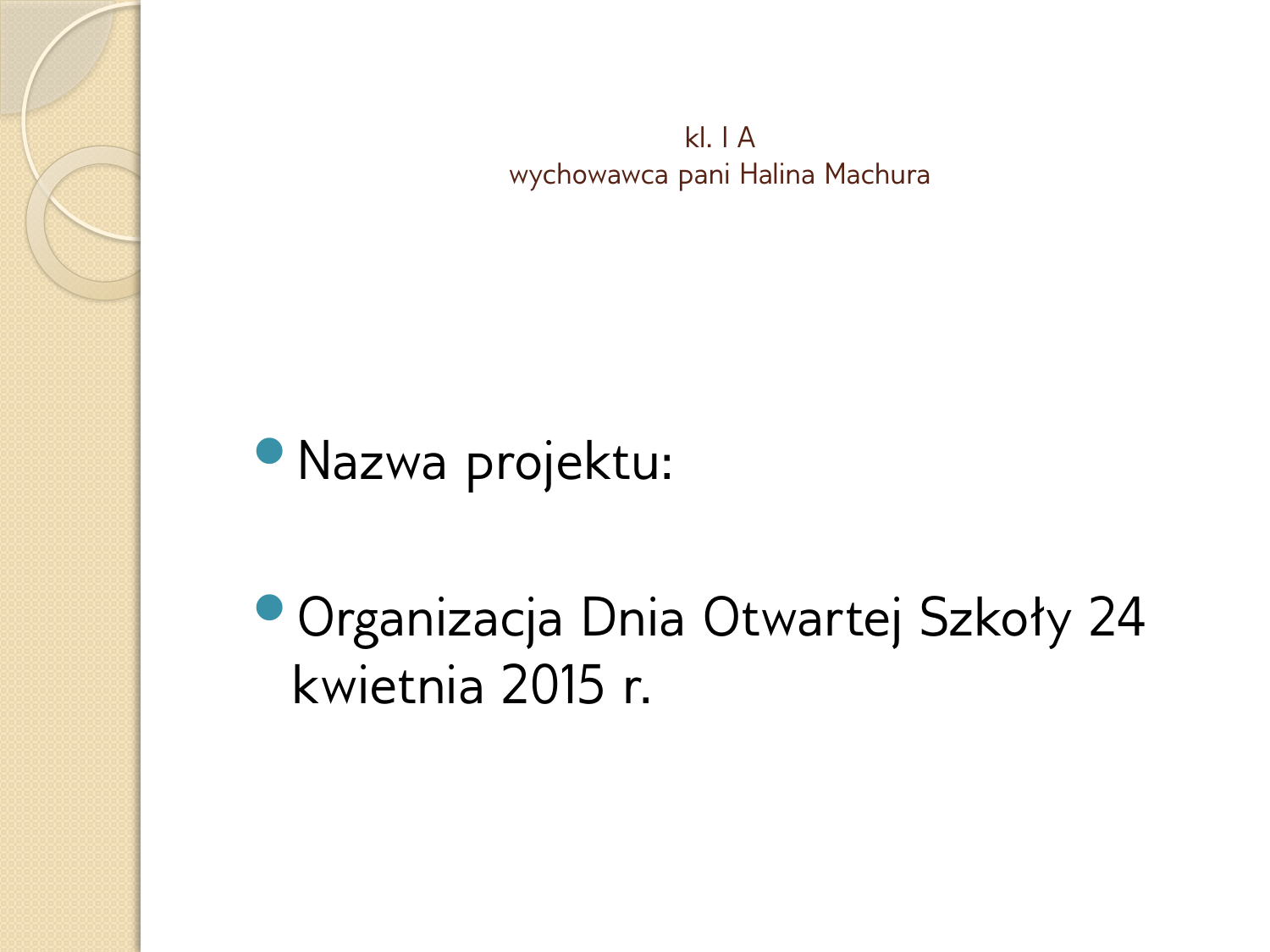

# kl. I A wychowawca pani Halina Machura
Nazwa projektu:

Organizacja Dnia Otwartej Szkoły 24 kwietnia 2015 r.